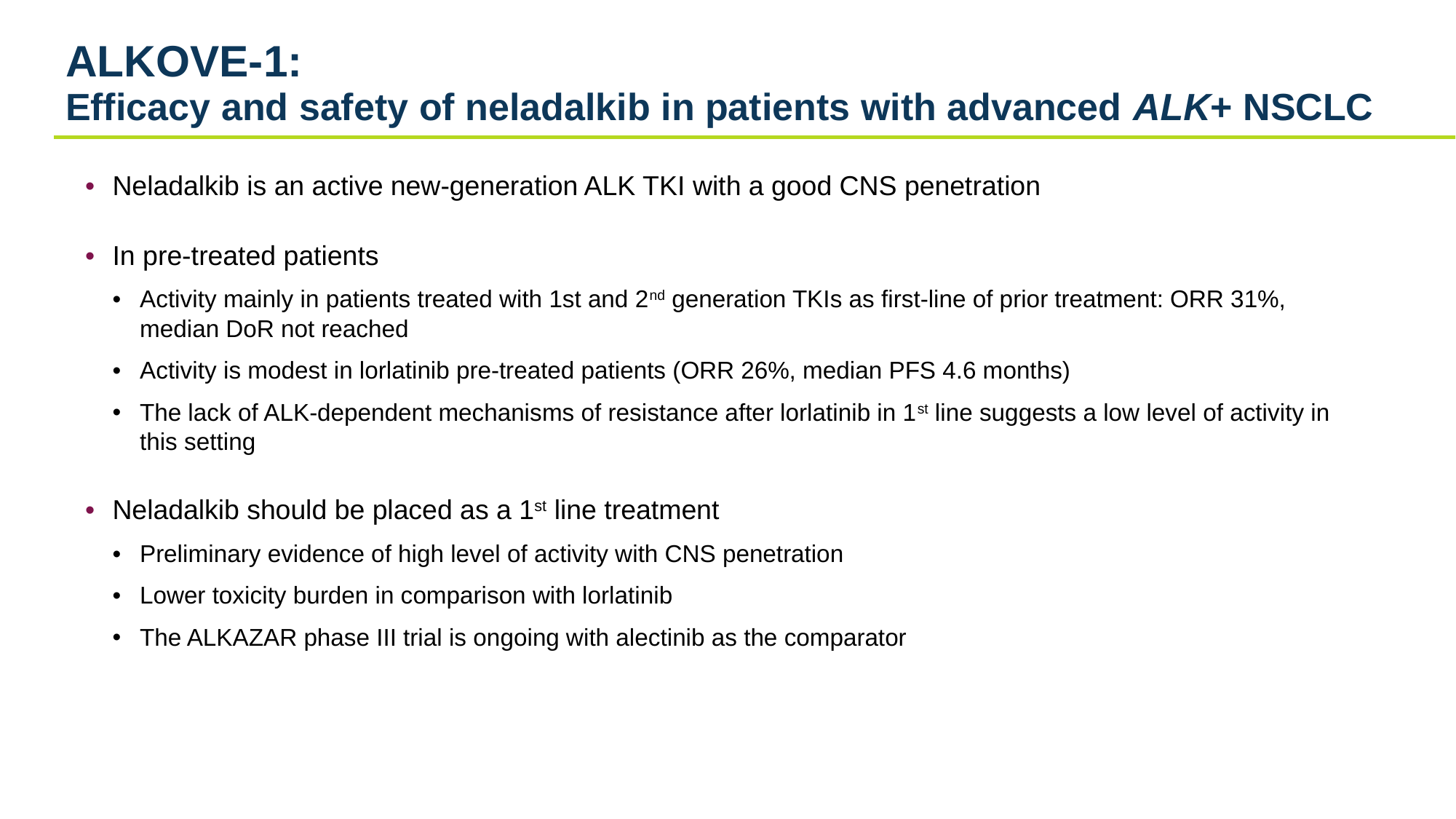

# ALKOVE-1: Efficacy and safety of neladalkib in patients with advanced ALK+ NSCLC
Neladalkib is an active new-generation ALK TKI with a good CNS penetration
In pre-treated patients
Activity mainly in patients treated with 1st and 2nd generation TKIs as first-line of prior treatment: ORR 31%, median DoR not reached
Activity is modest in lorlatinib pre-treated patients (ORR 26%, median PFS 4.6 months)
The lack of ALK-dependent mechanisms of resistance after lorlatinib in 1st line suggests a low level of activity in this setting
Neladalkib should be placed as a 1st line treatment
Preliminary evidence of high level of activity with CNS penetration
Lower toxicity burden in comparison with lorlatinib
The ALKAZAR phase III trial is ongoing with alectinib as the comparator